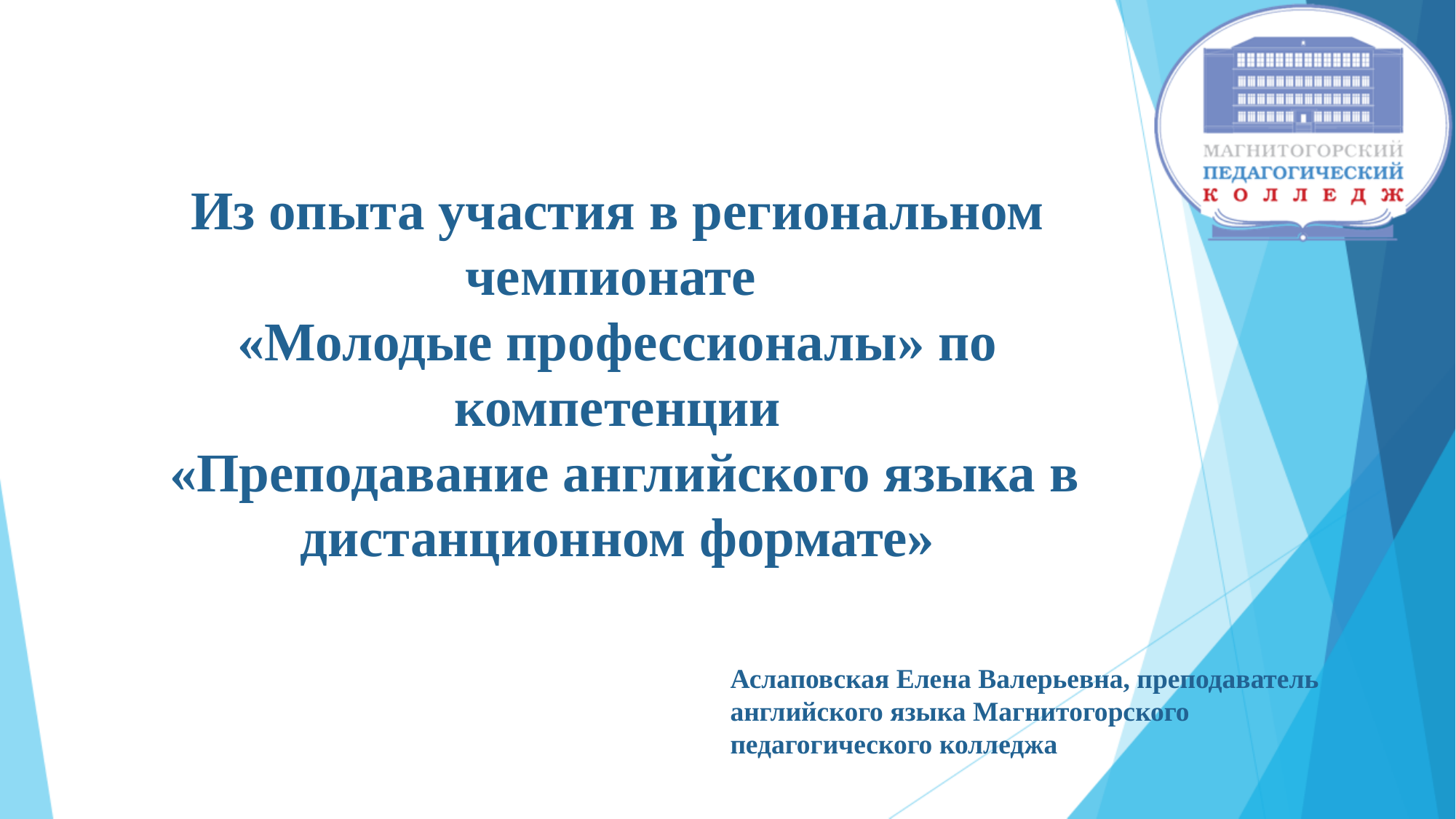

# Из опыта участия в региональном чемпионате «Молодые профессионалы» по компетенции «Преподавание английского языка в дистанционном формате»
Аслаповская Елена Валерьевна, преподаватель  английского языка Магнитогорского педагогического колледжа